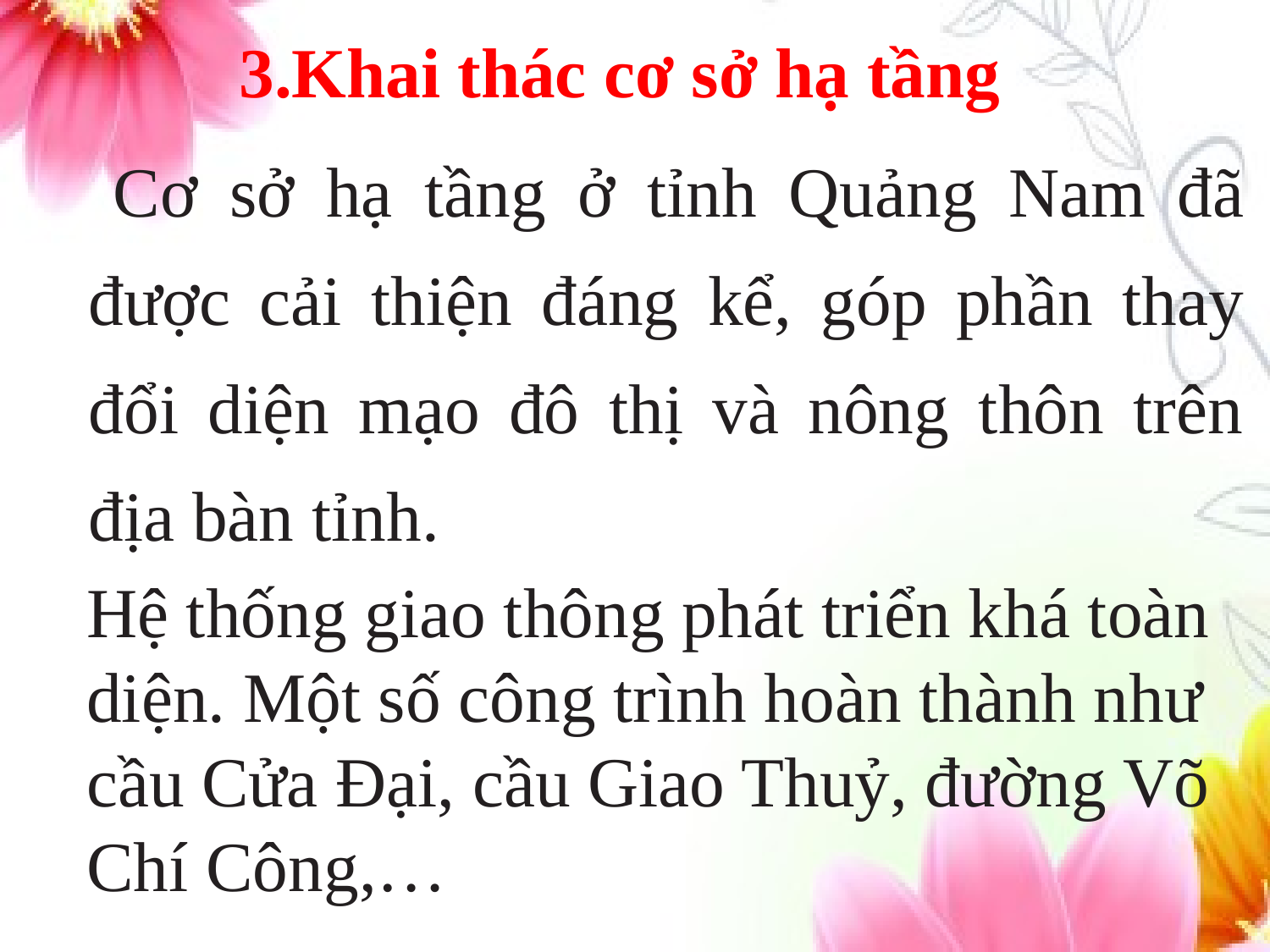

3.Khai thác cơ sở hạ tầng
Cơ sở hạ tầng ở tỉnh Quảng Nam đã được cải thiện đáng kể, góp phần thay đổi diện mạo đô thị và nông thôn trên địa bàn tỉnh.
Hệ thống giao thông phát triển khá toàn diện. Một số công trình hoàn thành như cầu Cửa Đại, cầu Giao Thuỷ, đường Võ Chí Công,…